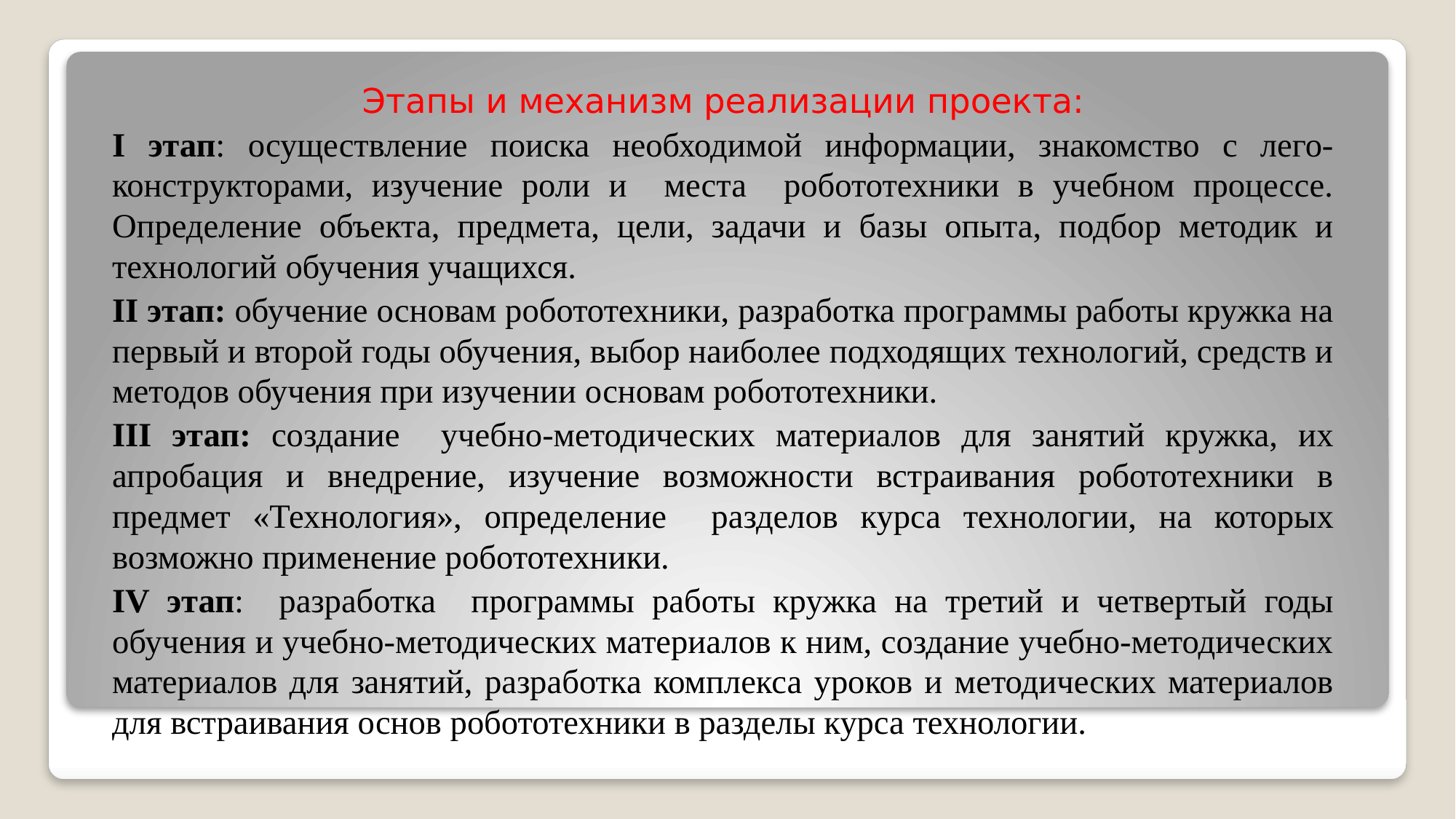

Этапы и механизм реализации проекта:
I этап: осуществление поиска необходимой информации, знакомство с лего-конструкторами, изучение роли и  места  робототехники в учебном процессе. Определение объекта, предмета, цели, задачи и базы опыта, подбор методик и технологий обучения учащихся.
II этап: обучение основам робототехники, разработка программы работы кружка на первый и второй годы обучения, выбор наиболее подходящих технологий, средств и методов обучения при изучении основам робототехники.
III этап: создание  учебно-методических материалов для занятий кружка, их апробация и внедрение, изучение возможности встраивания робототехники в предмет «Технология», определение  разделов курса технологии, на которых возможно применение робототехники.
IV этап:  разработка  программы работы кружка на третий и четвертый годы обучения и учебно-методических материалов к ним, создание учебно-методических материалов для занятий, разработка комплекса уроков и методических материалов для встраивания основ робототехники в разделы курса технологии.